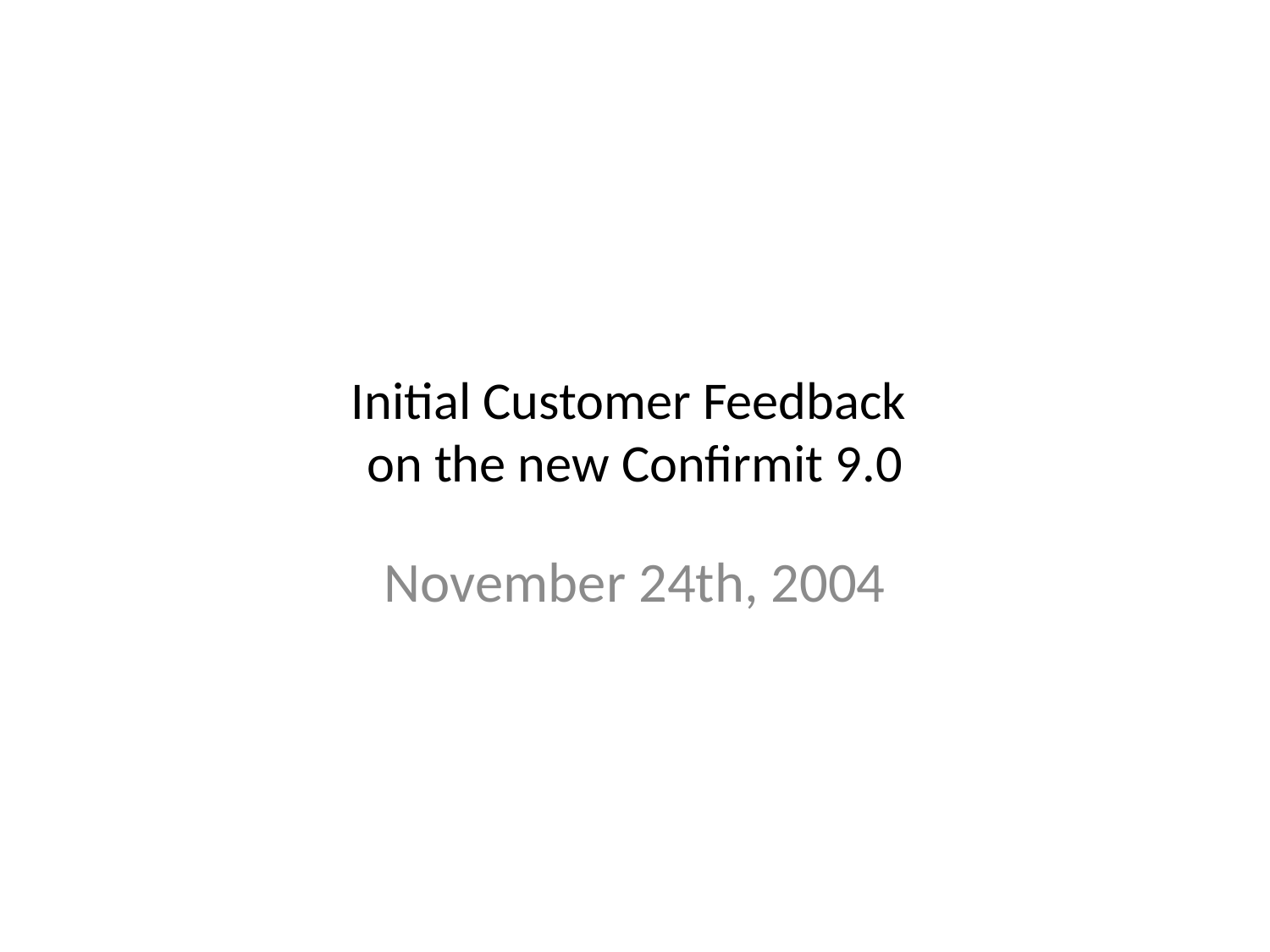

# Initial Customer Feedback on the new Confirmit 9.0
November 24th, 2004